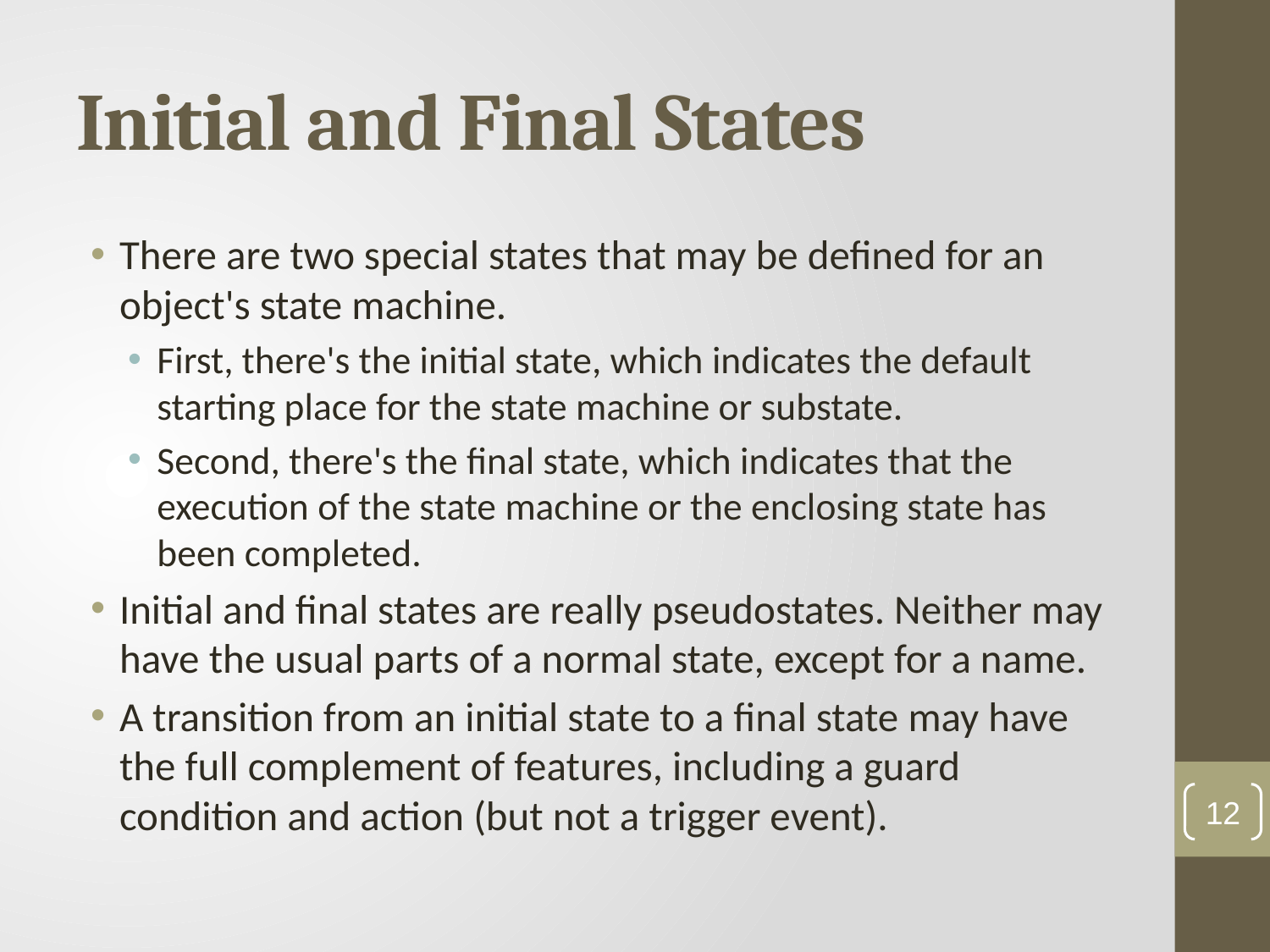

# Initial and Final States
There are two special states that may be defined for an object's state machine.
First, there's the initial state, which indicates the default starting place for the state machine or substate.
Second, there's the final state, which indicates that the execution of the state machine or the enclosing state has been completed.
Initial and final states are really pseudostates. Neither may have the usual parts of a normal state, except for a name.
A transition from an initial state to a final state may have the full complement of features, including a guard condition and action (but not a trigger event).
12